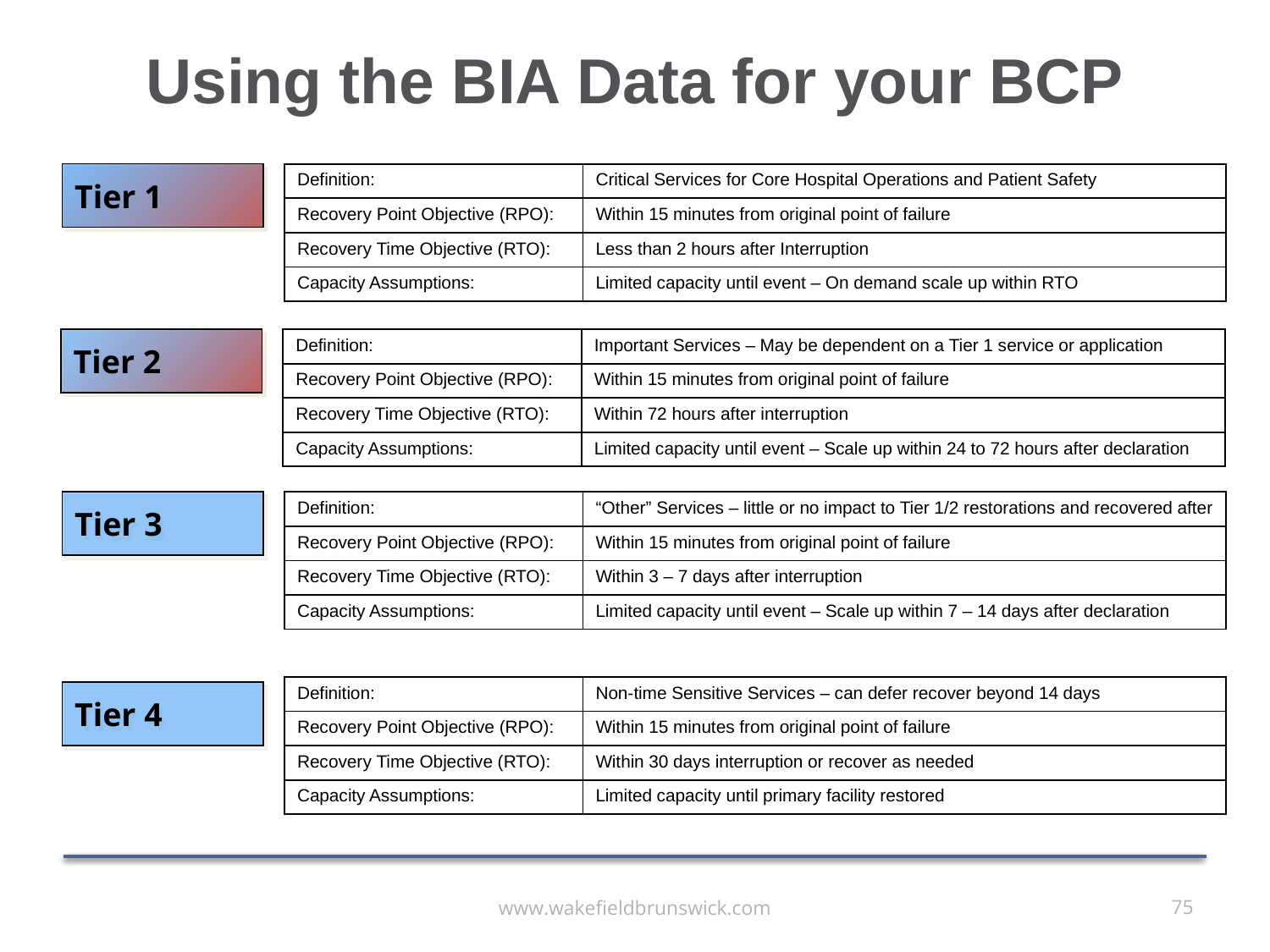

# Using the BIA Data for your BCP
Tier 1
| Definition: | Critical Services for Core Hospital Operations and Patient Safety |
| --- | --- |
| Recovery Point Objective (RPO): | Within 15 minutes from original point of failure |
| Recovery Time Objective (RTO): | Less than 2 hours after Interruption |
| Capacity Assumptions: | Limited capacity until event – On demand scale up within RTO |
Tier 2
| Definition: | Important Services – May be dependent on a Tier 1 service or application |
| --- | --- |
| Recovery Point Objective (RPO): | Within 15 minutes from original point of failure |
| Recovery Time Objective (RTO): | Within 72 hours after interruption |
| Capacity Assumptions: | Limited capacity until event – Scale up within 24 to 72 hours after declaration |
Tier 3
| Definition: | “Other” Services – little or no impact to Tier 1/2 restorations and recovered after |
| --- | --- |
| Recovery Point Objective (RPO): | Within 15 minutes from original point of failure |
| Recovery Time Objective (RTO): | Within 3 – 7 days after interruption |
| Capacity Assumptions: | Limited capacity until event – Scale up within 7 – 14 days after declaration |
| Definition: | Non-time Sensitive Services – can defer recover beyond 14 days |
| --- | --- |
| Recovery Point Objective (RPO): | Within 15 minutes from original point of failure |
| Recovery Time Objective (RTO): | Within 30 days interruption or recover as needed |
| Capacity Assumptions: | Limited capacity until primary facility restored |
Tier 4
www.wakefieldbrunswick.com
75